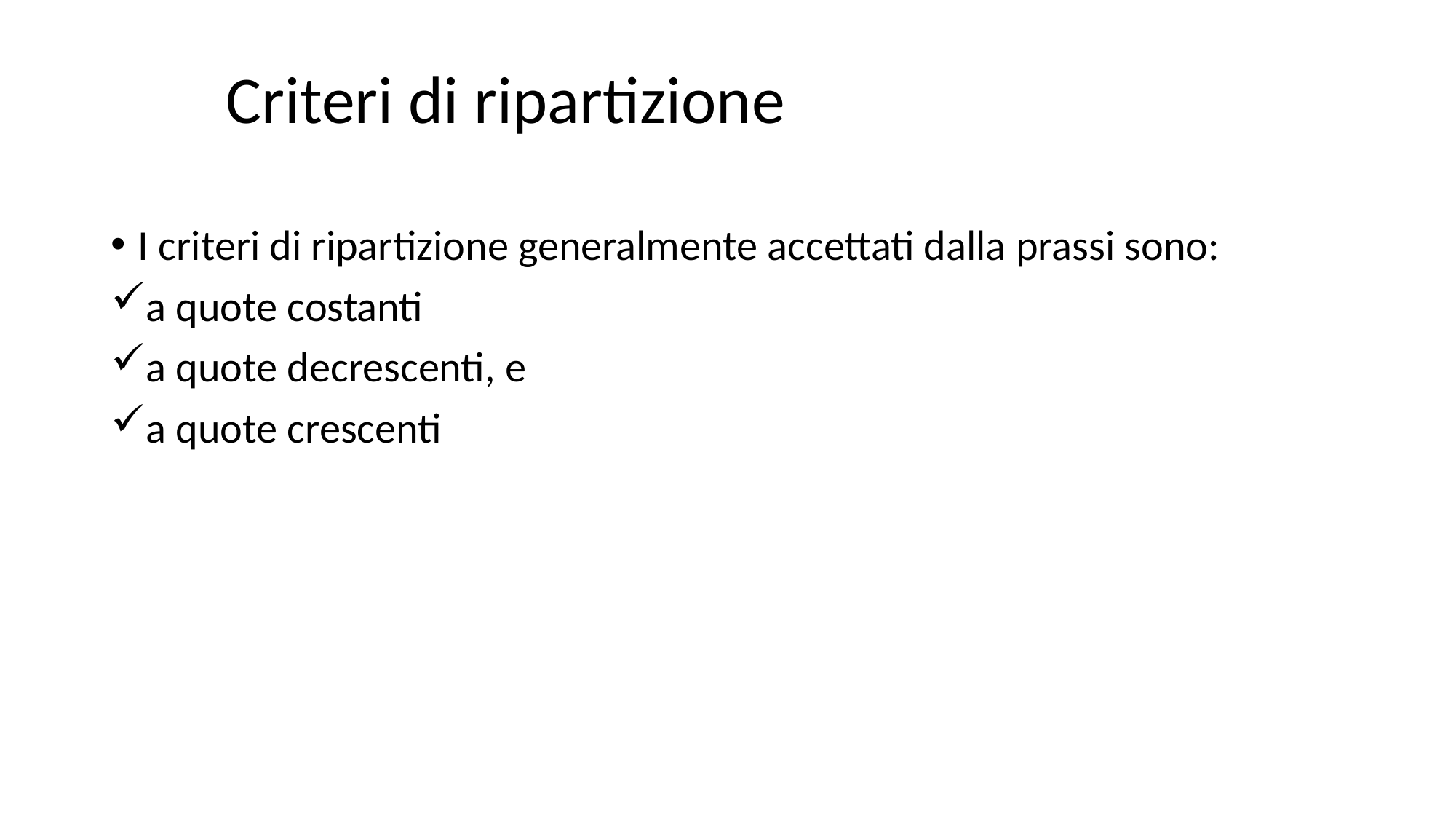

# Criteri di ripartizione
I criteri di ripartizione generalmente accettati dalla prassi sono:
a quote costanti
a quote decrescenti, e
a quote crescenti